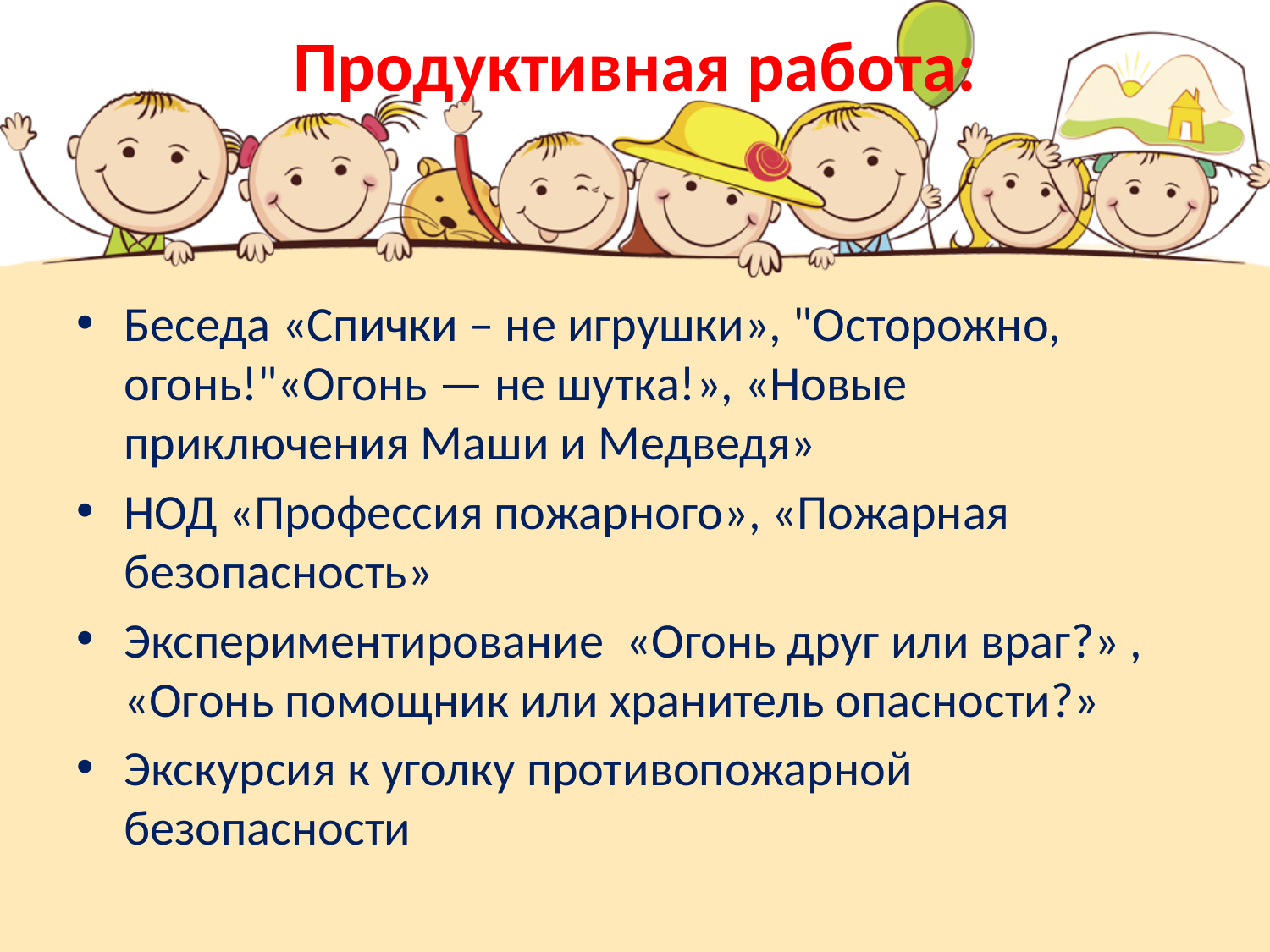

# Продуктивная работа:
Беседа «Спички – не игрушки», "Осторожно, огонь!"«Огонь — не шутка!», «Новые приключения Маши и Медведя»
НОД «Профессия пожарного», «Пожарная безопасность»
Экспериментирование  «Огонь друг или враг?» , «Огонь помощник или хранитель опасности?»
Экскурсия к уголку противопожарной безопасности